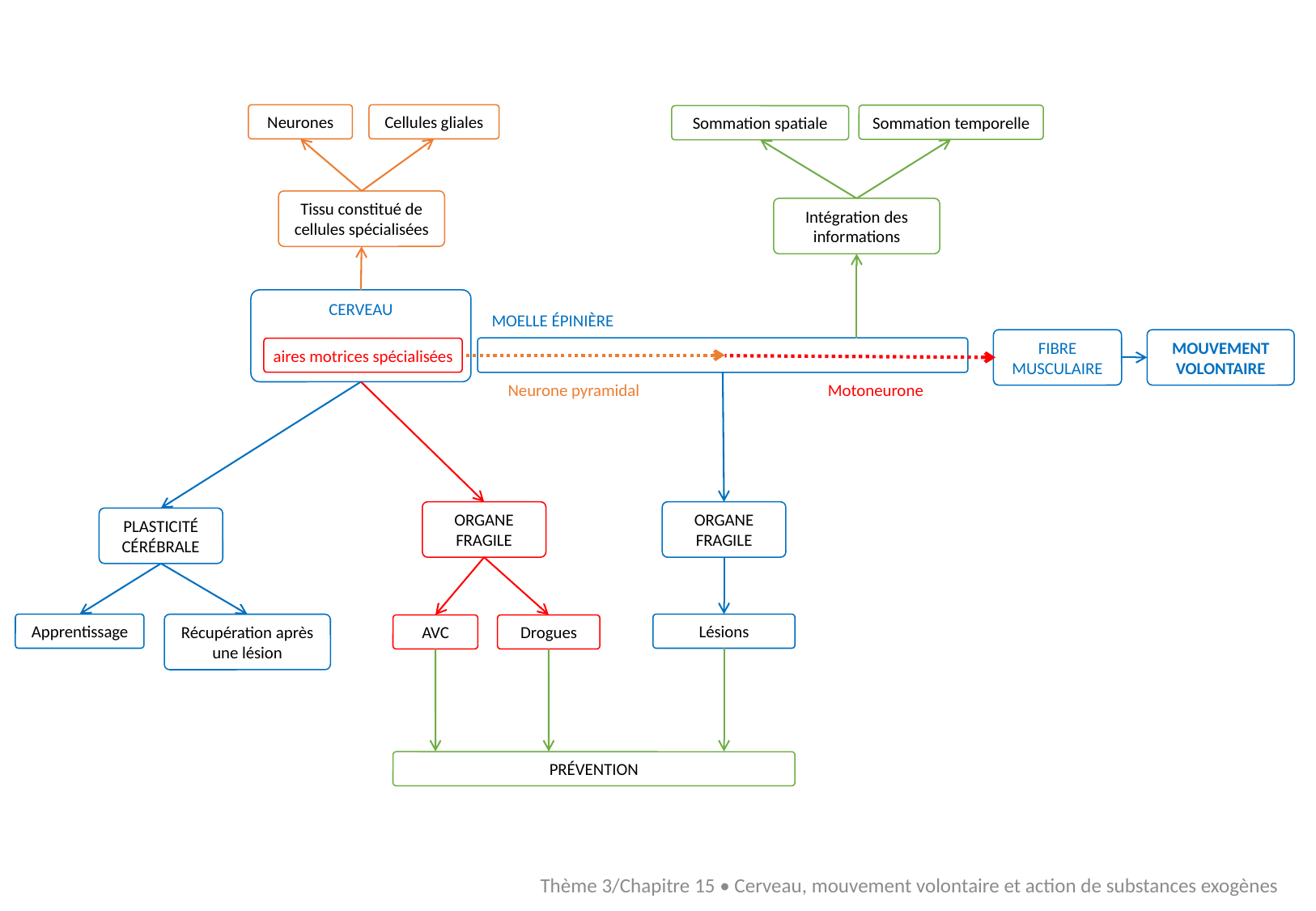

Neurones
Cellules gliales
Sommation temporelle
Sommation spatiale
Tissu constitué de cellules spécialisées
Intégration des informations
CERVEAU

MOELLE ÉPINIÈRE
FIBRE MUSCULAIRE
MOUVEMENT VOLONTAIRE
aires motrices spécialisées

Motoneurone
Neurone pyramidal
ORGANE FRAGILE
ORGANE FRAGILE
PLASTICITÉ CÉRÉBRALE
Apprentissage
Récupération après une lésion
Lésions
AVC
Drogues
PRÉVENTION
Thème 3/Chapitre 15 • Cerveau, mouvement volontaire et action de substances exogènes